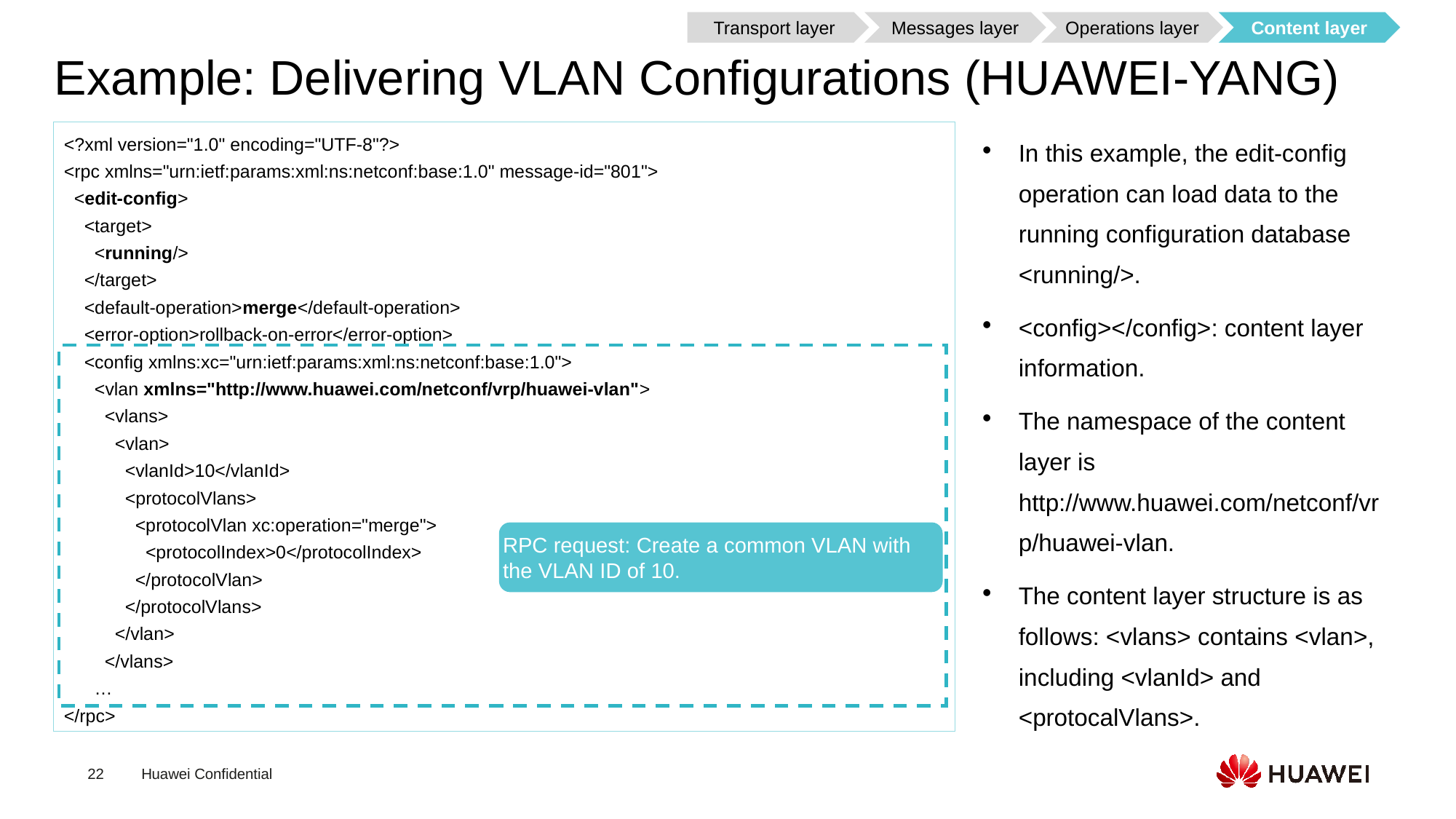

Transport layer
Messages layer
Operations layer
Content layer
# Example: Delivering VLAN Configurations (HUAWEI-YANG)
In this example, the edit-config operation can load data to the running configuration database <running/>.
<config></config>: content layer information.
The namespace of the content layer is http://www.huawei.com/netconf/vrp/huawei-vlan.
The content layer structure is as follows: <vlans> contains <vlan>, including <vlanId> and <protocalVlans>.

<?xml version="1.0" encoding="UTF-8"?>
<rpc xmlns="urn:ietf:params:xml:ns:netconf:base:1.0" message-id="801">
  <edit-config>
    <target>
      <running/>
    </target>
    <default-operation>merge</default-operation>
    <error-option>rollback-on-error</error-option>
    <config xmlns:xc="urn:ietf:params:xml:ns:netconf:base:1.0">
      <vlan xmlns="http://www.huawei.com/netconf/vrp/huawei-vlan">
        <vlans>
          <vlan>
            <vlanId>10</vlanId>
            <protocolVlans>
              <protocolVlan xc:operation="merge">
                <protocolIndex>0</protocolIndex>
              </protocolVlan>
            </protocolVlans>
          </vlan>
        </vlans>
      …
</rpc>

RPC request: Create a common VLAN with the VLAN ID of 10.